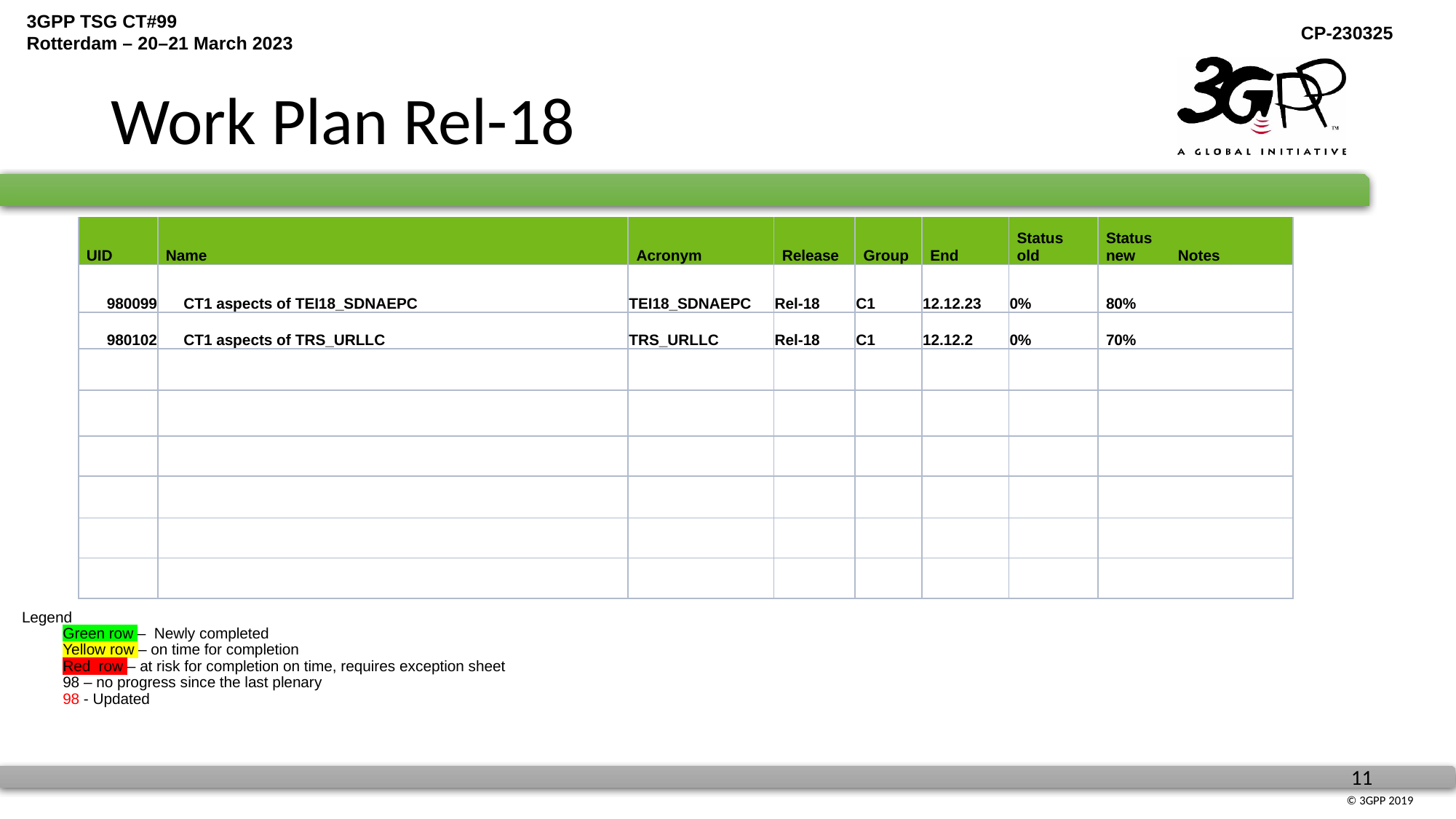

# Work Plan Rel-18
| UID | Name | Acronym | Release | Group | End | Status old | Status new | Notes |
| --- | --- | --- | --- | --- | --- | --- | --- | --- |
| 980099 | CT1 aspects of TEI18\_SDNAEPC | TEI18\_SDNAEPC | Rel-18 | C1 | 12.12.23 | 0% | 80% |  |
| 980102 | CT1 aspects of TRS\_URLLC | TRS\_URLLC | Rel-18 | C1 | 12.12.2 | 0% | 70% |  |
|  |  |  |  |  |  |  |  |  |
|  |  |  |  |  |  |  |  |  |
|  |  |  |  |  |  |  |  |  |
|  |  |  |  |  |  |  |  |  |
|  |  |  |  |  |  |  |  |  |
|  |  |  |  |  |  |  |  |  |
Legend
Green row –  Newly completed
	Yellow row – on time for completion
Red  row – at risk for completion on time, requires exception sheet
	98 – no progress since the last plenary
	98 - Updated